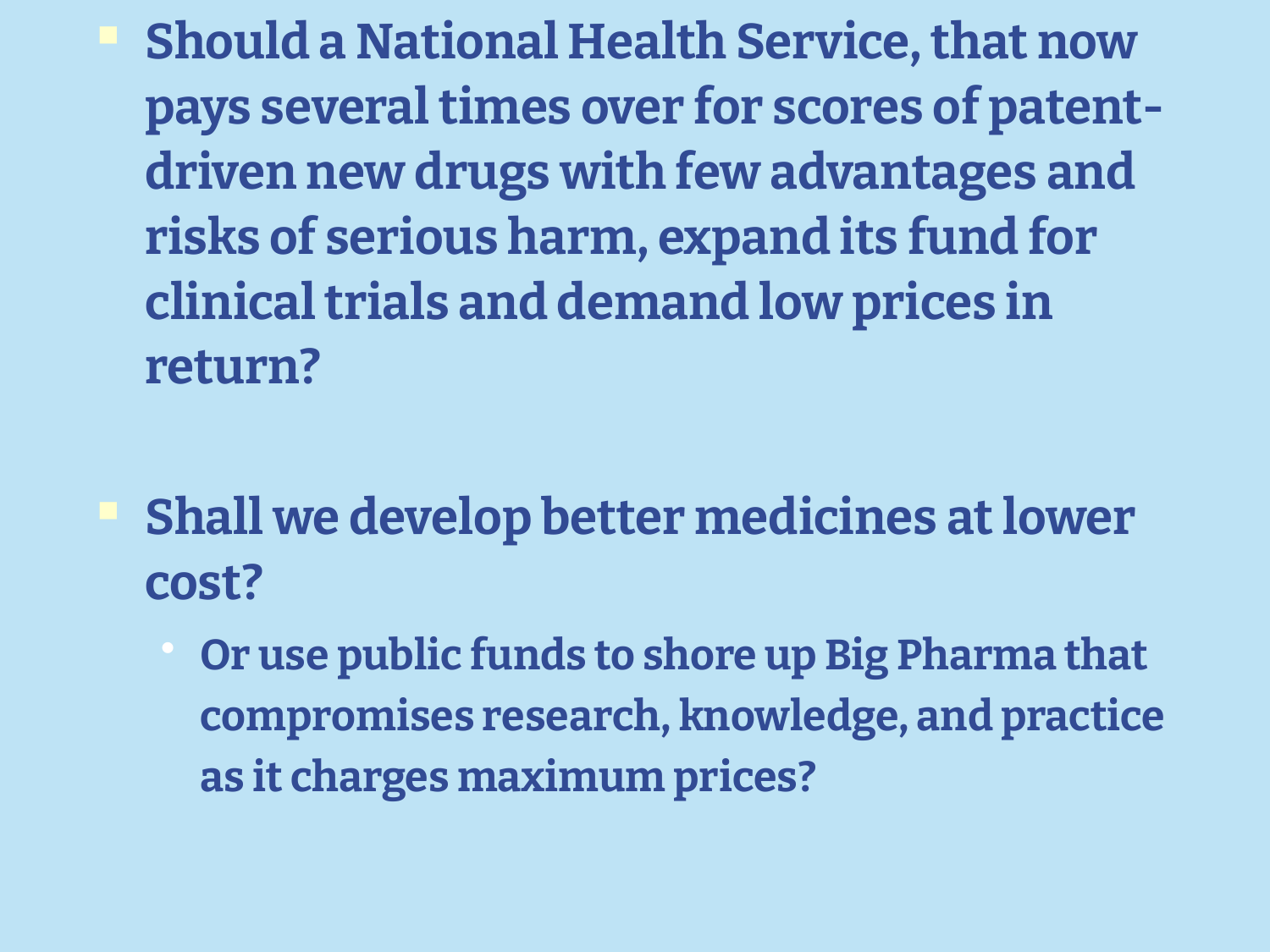

Should a National Health Service, that now pays several times over for scores of patent-driven new drugs with few advantages and risks of serious harm, expand its fund for clinical trials and demand low prices in return?

Shall we develop better medicines at lower cost?
Or use public funds to shore up Big Pharma that compromises research, knowledge, and practice as it charges maximum prices?